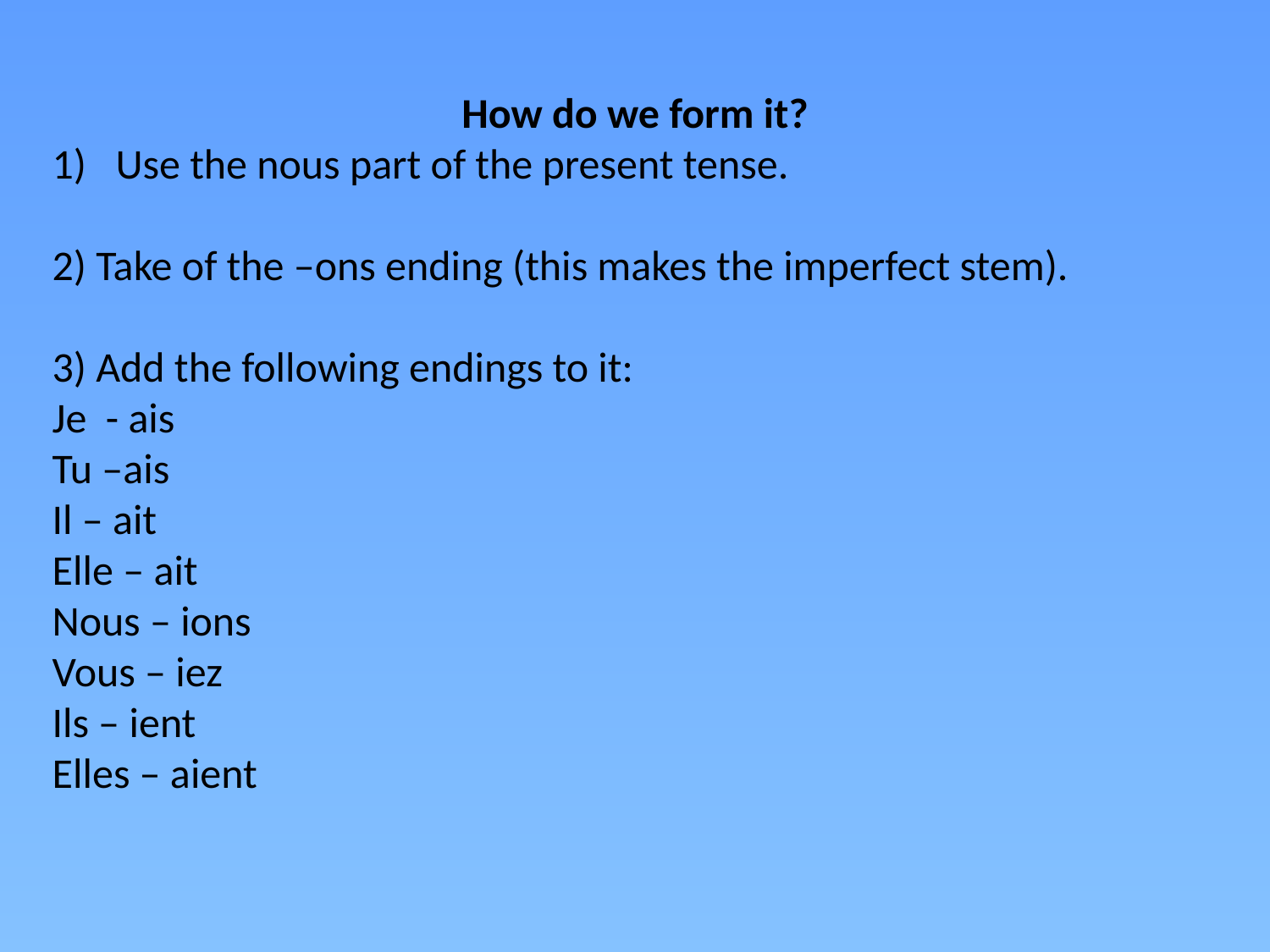

How do we form it?
Use the nous part of the present tense.

2) Take of the –ons ending (this makes the imperfect stem).

3) Add the following endings to it:
Je  - ais
Tu –ais
Il – ait
Elle – ait
Nous – ions
Vous – iez
Ils – ient
Elles – aient